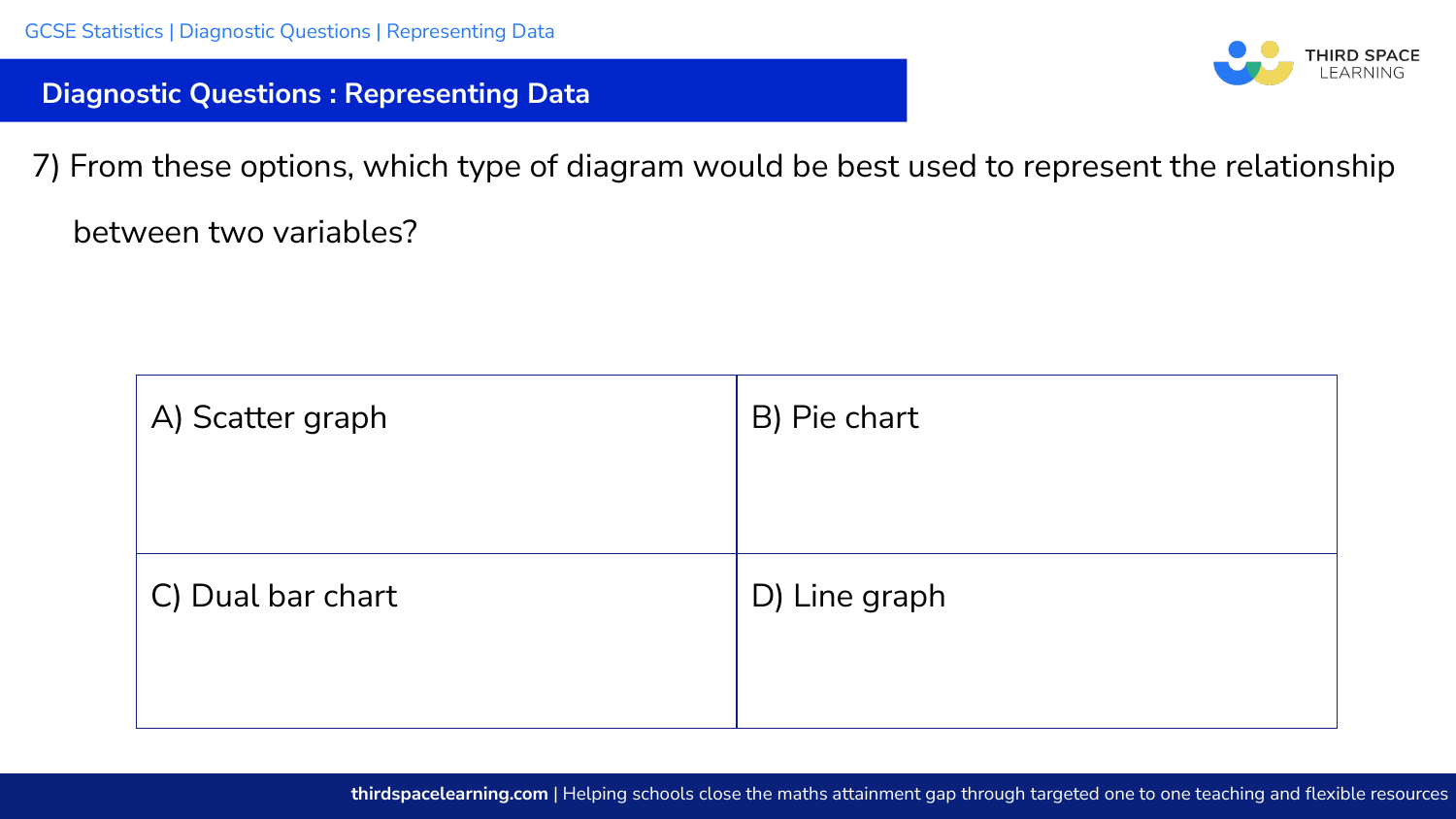

Diagnostic Questions : Representing Data
| 7) From these options, which type of diagram would be best used to represent the relationship between two variables? |
| --- |
| A) Scatter graph | B) Pie chart |
| --- | --- |
| C) Dual bar chart | D) Line graph |